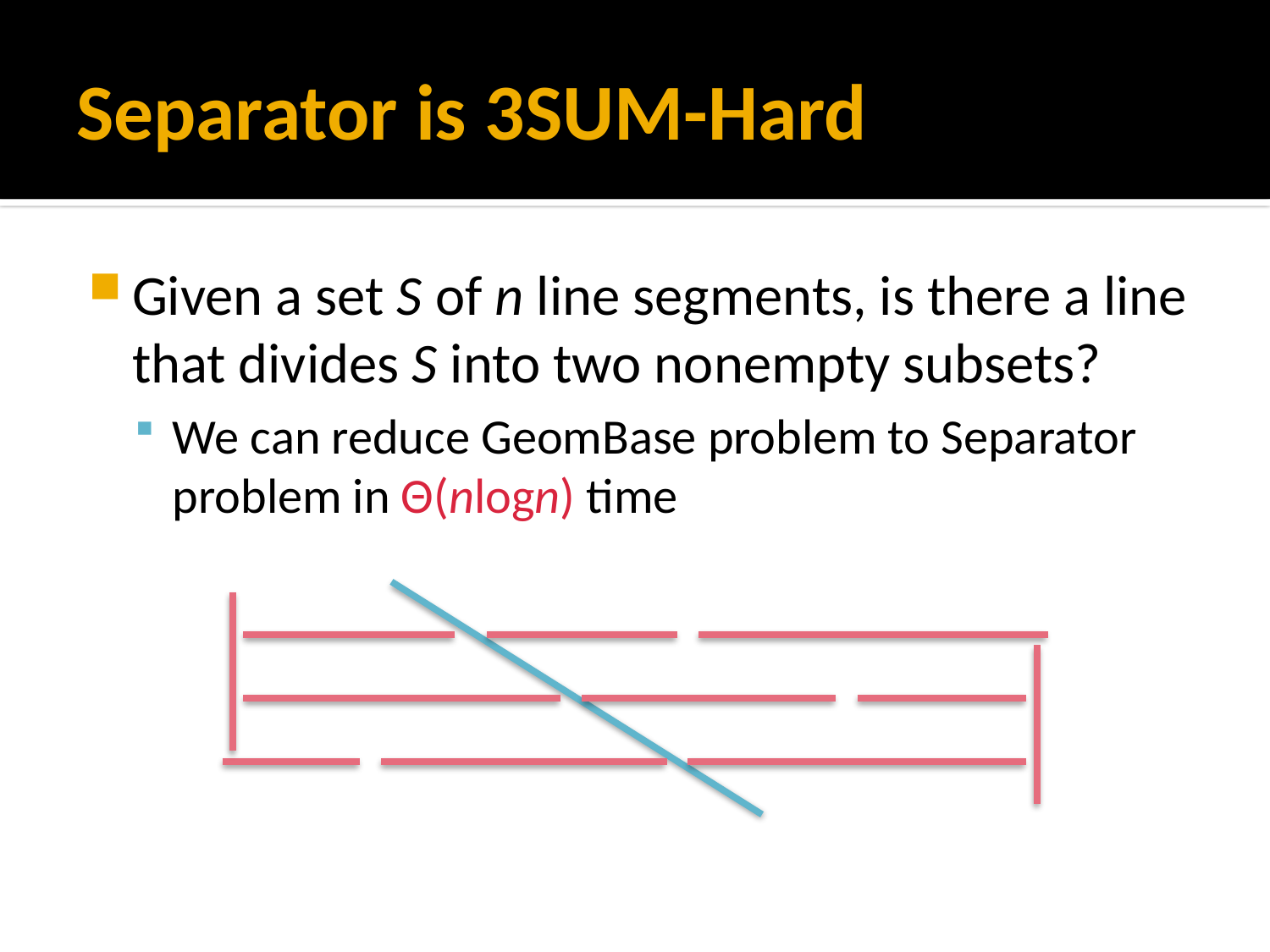

# Separator is 3SUM-Hard
Given a set S of n line segments, is there a line that divides S into two nonempty subsets?
We can reduce GeomBase problem to Separator problem in Θ(nlogn) time